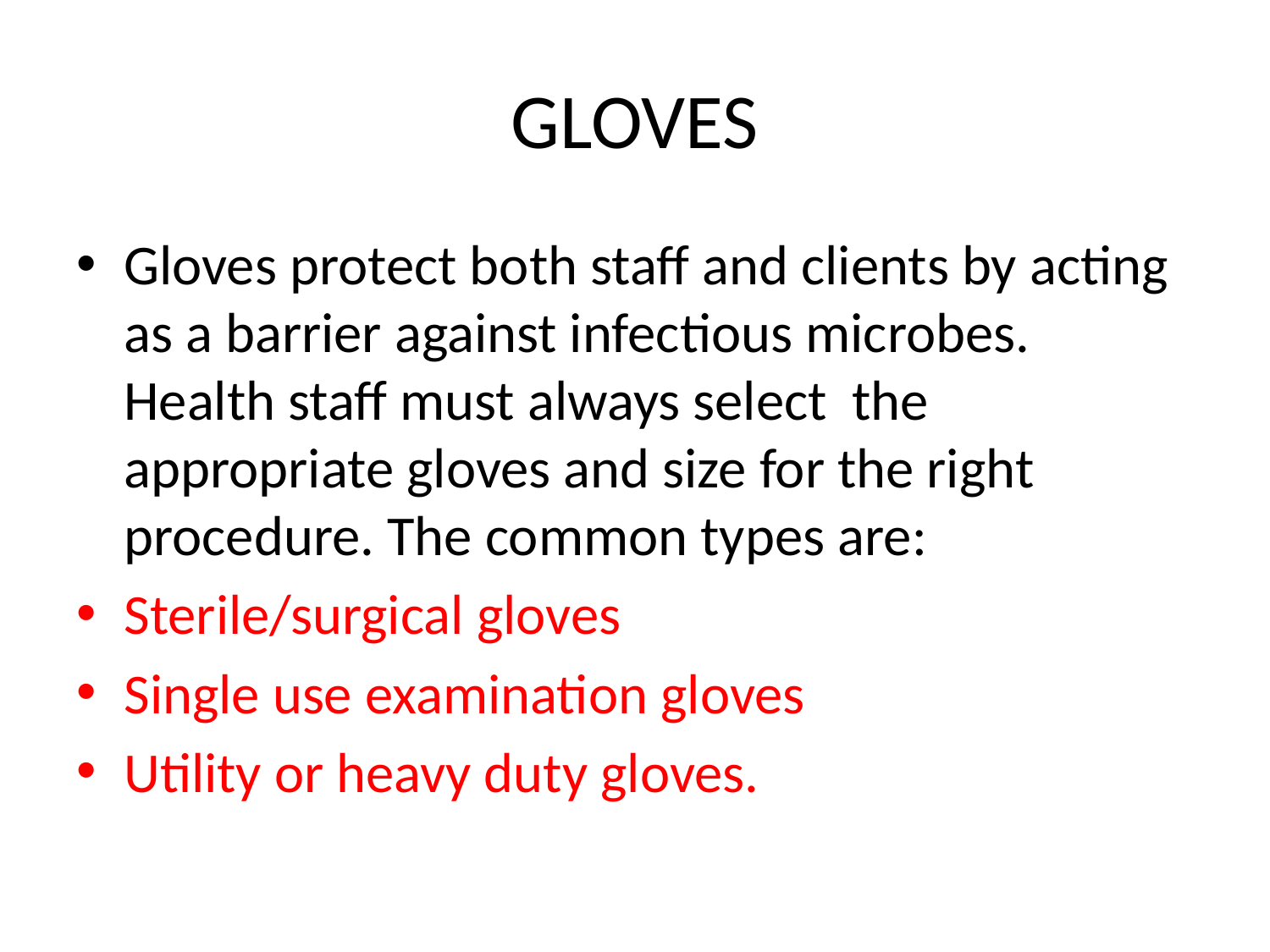

# GLOVES
Gloves protect both staff and clients by acting as a barrier against infectious microbes. Health staff must always select  the appropriate gloves and size for the right procedure. The common types are:
Sterile/surgical gloves
Single use examination gloves
Utility or heavy duty gloves.